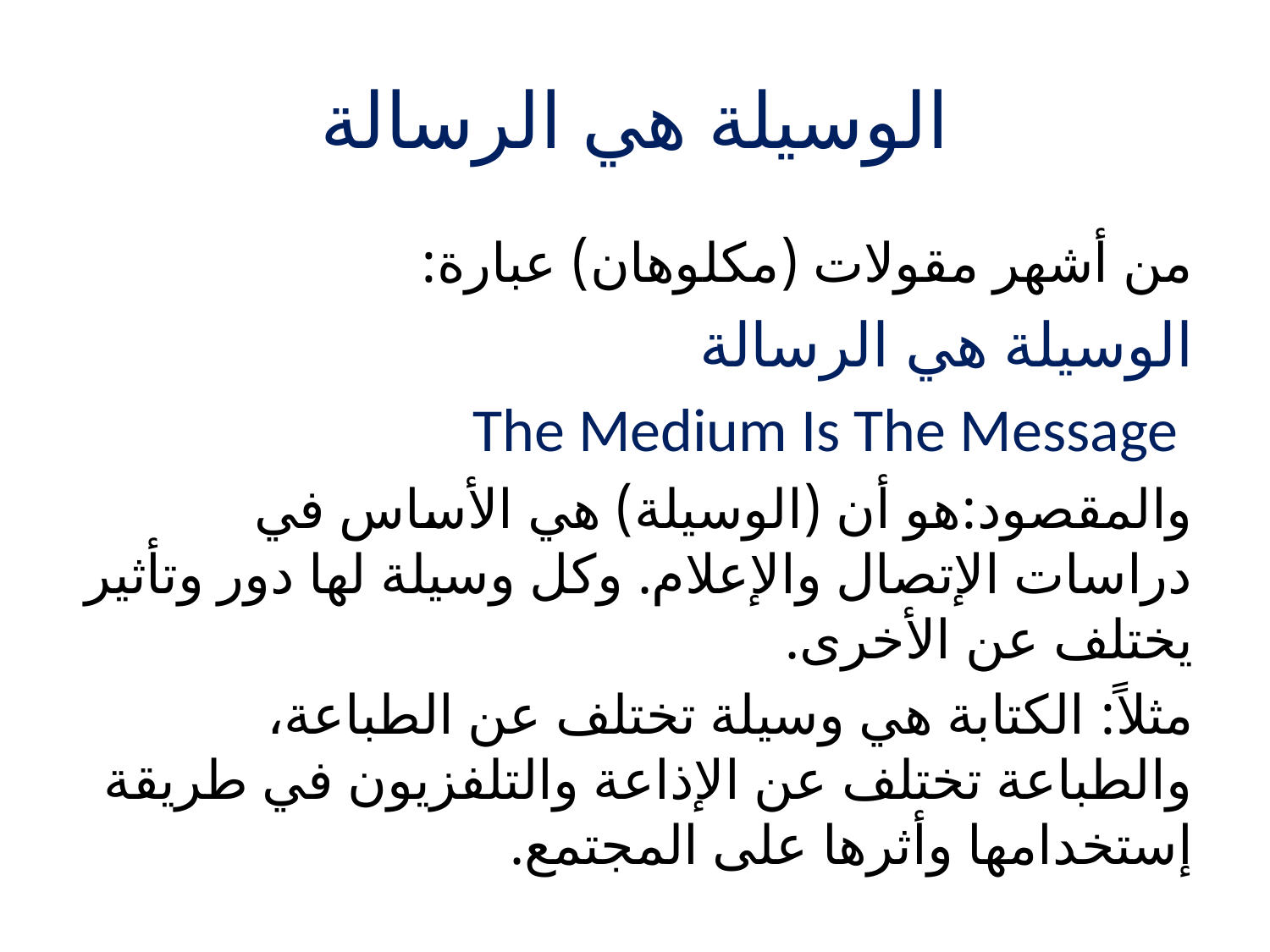

# الوسيلة هي الرسالة
من أشهر مقولات (مكلوهان) عبارة:
الوسيلة هي الرسالة
 The Medium Is The Message
والمقصود:هو أن (الوسيلة) هي الأساس في دراسات الإتصال والإعلام. وكل وسيلة لها دور وتأثير يختلف عن الأخرى.
مثلاً: الكتابة هي وسيلة تختلف عن الطباعة، والطباعة تختلف عن الإذاعة والتلفزيون في طريقة إستخدامها وأثرها على المجتمع.